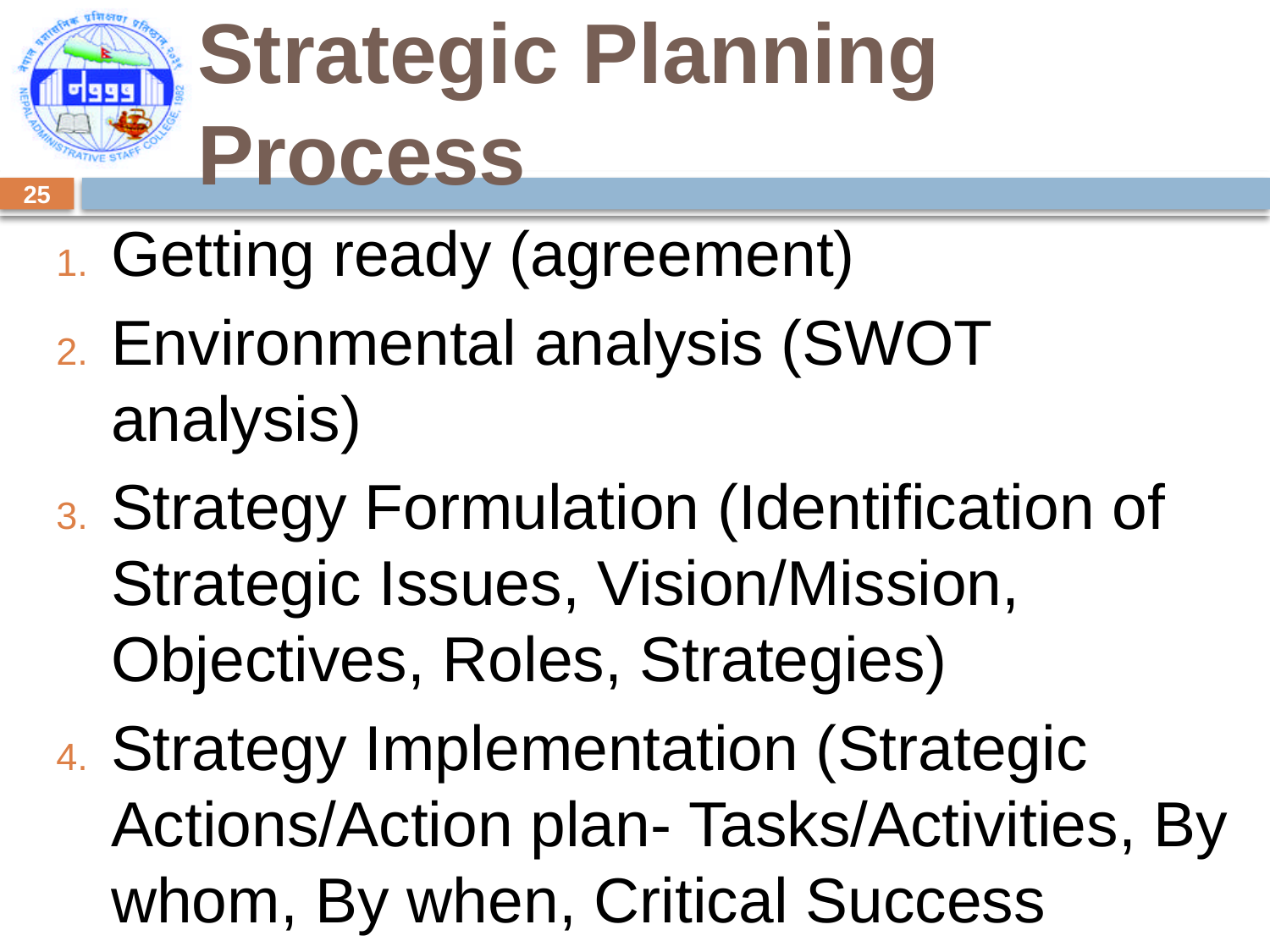

# Strategic Planning Process
25
Getting ready (agreement)
Environmental analysis (SWOT analysis)
Strategy Formulation (Identification of Strategic Issues, Vision/Mission, Objectives, Roles, Strategies)
Strategy Implementation (Strategic Actions/Action plan- Tasks/Activities, By whom, By when, Critical Success Factors, etc.)
Evaluation and Control